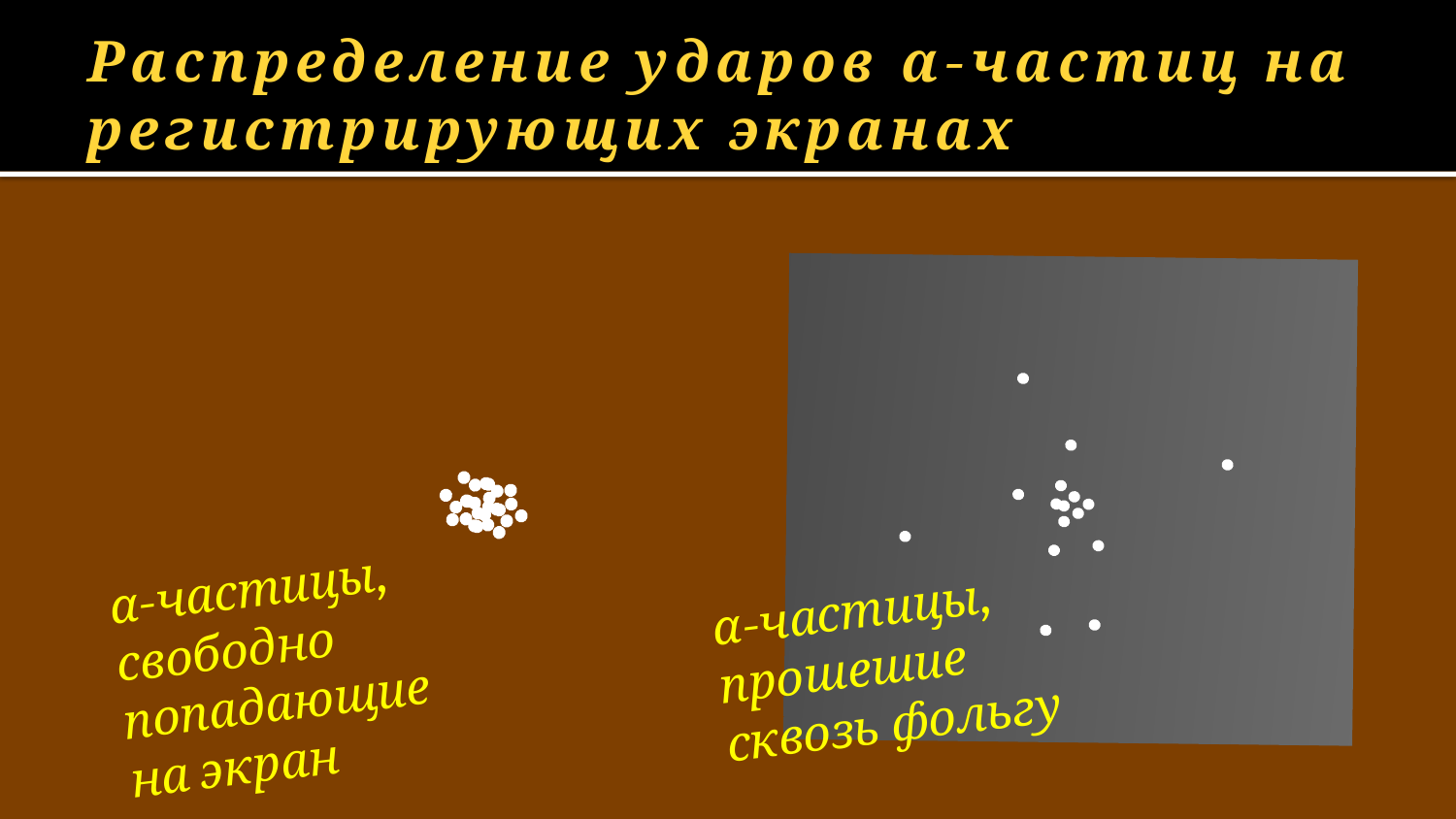

# Распределение ударов α-частиц на регистрирующих экранах

α-частицы, свободно попадающие на экран
α-частицы, прошешие сквозь фольгу